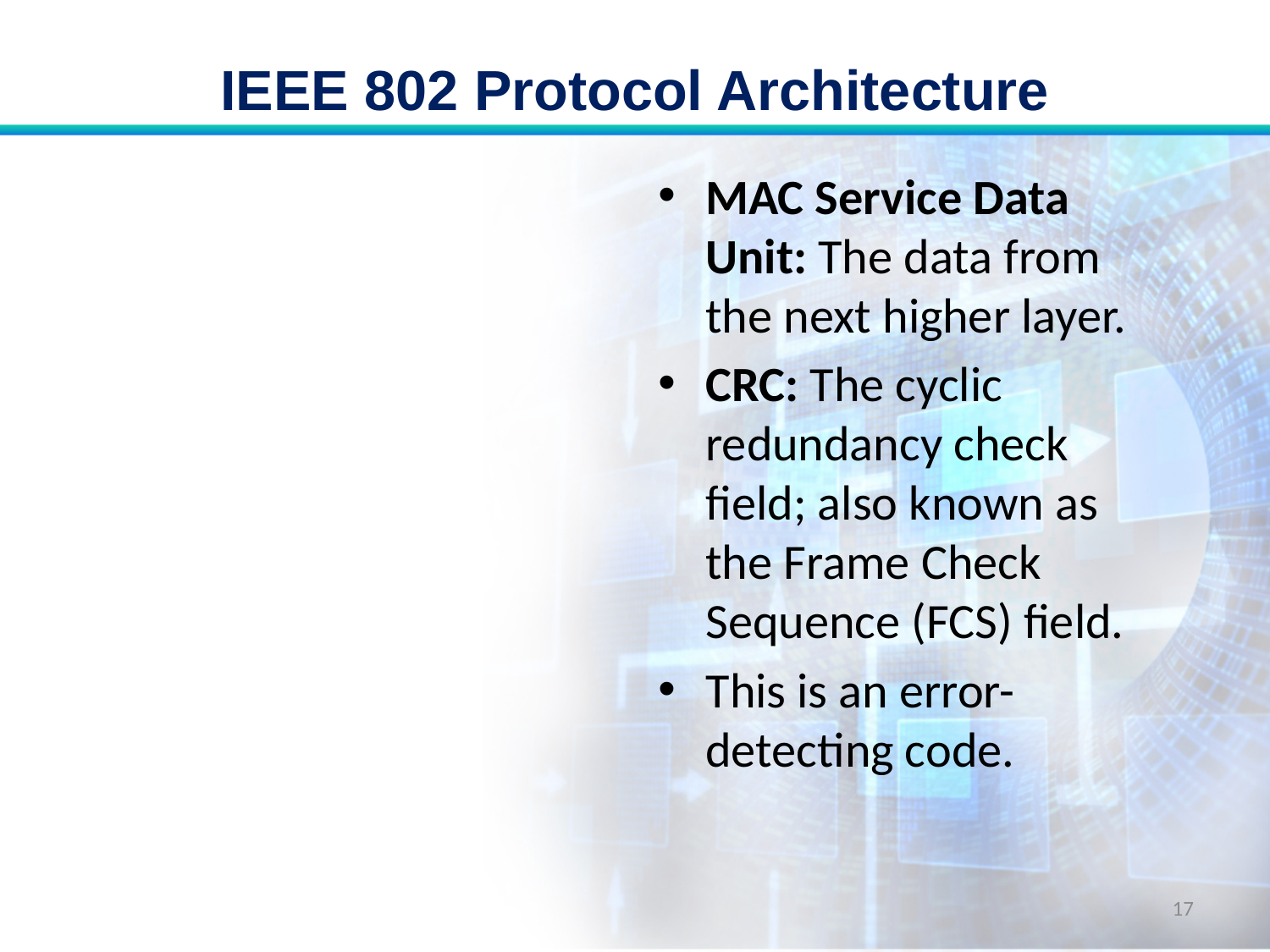

# IEEE 802 Protocol Architecture
MAC Service Data Unit: The data from the next higher layer.
CRC: The cyclic redundancy check field; also known as the Frame Check Sequence (FCS) field.
This is an error-detecting code.
17